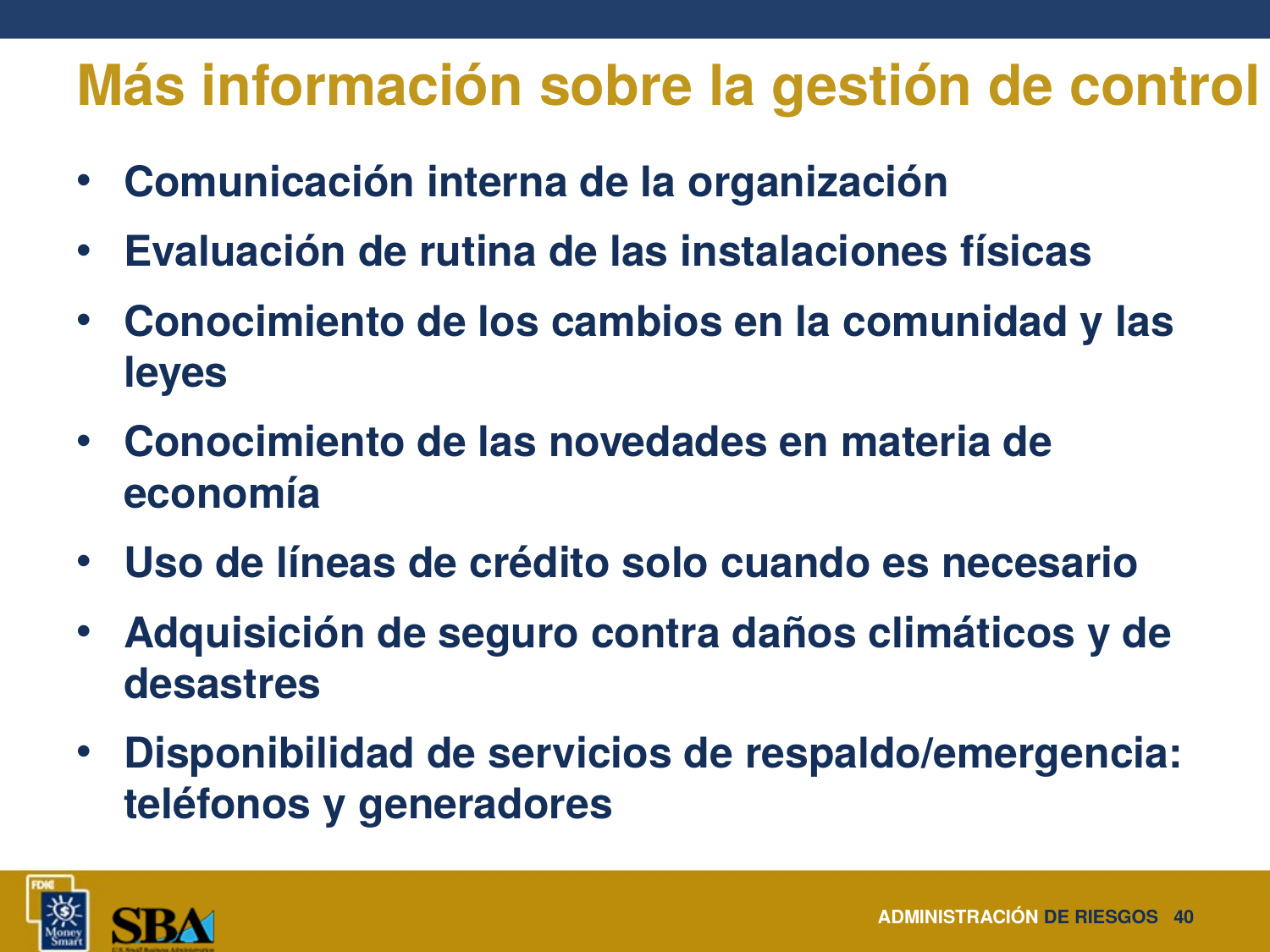

# Más información sobre la gestión de control
Comunicación interna de la organización
Evaluación de rutina de las instalaciones físicas
Conocimiento de los cambios en la comunidad y las leyes
Conocimiento de las novedades en materia de economía
Uso de líneas de crédito solo cuando es necesario
Adquisición de seguro contra daños climáticos y de desastres
Disponibilidad de servicios de respaldo/emergencia: teléfonos y generadores